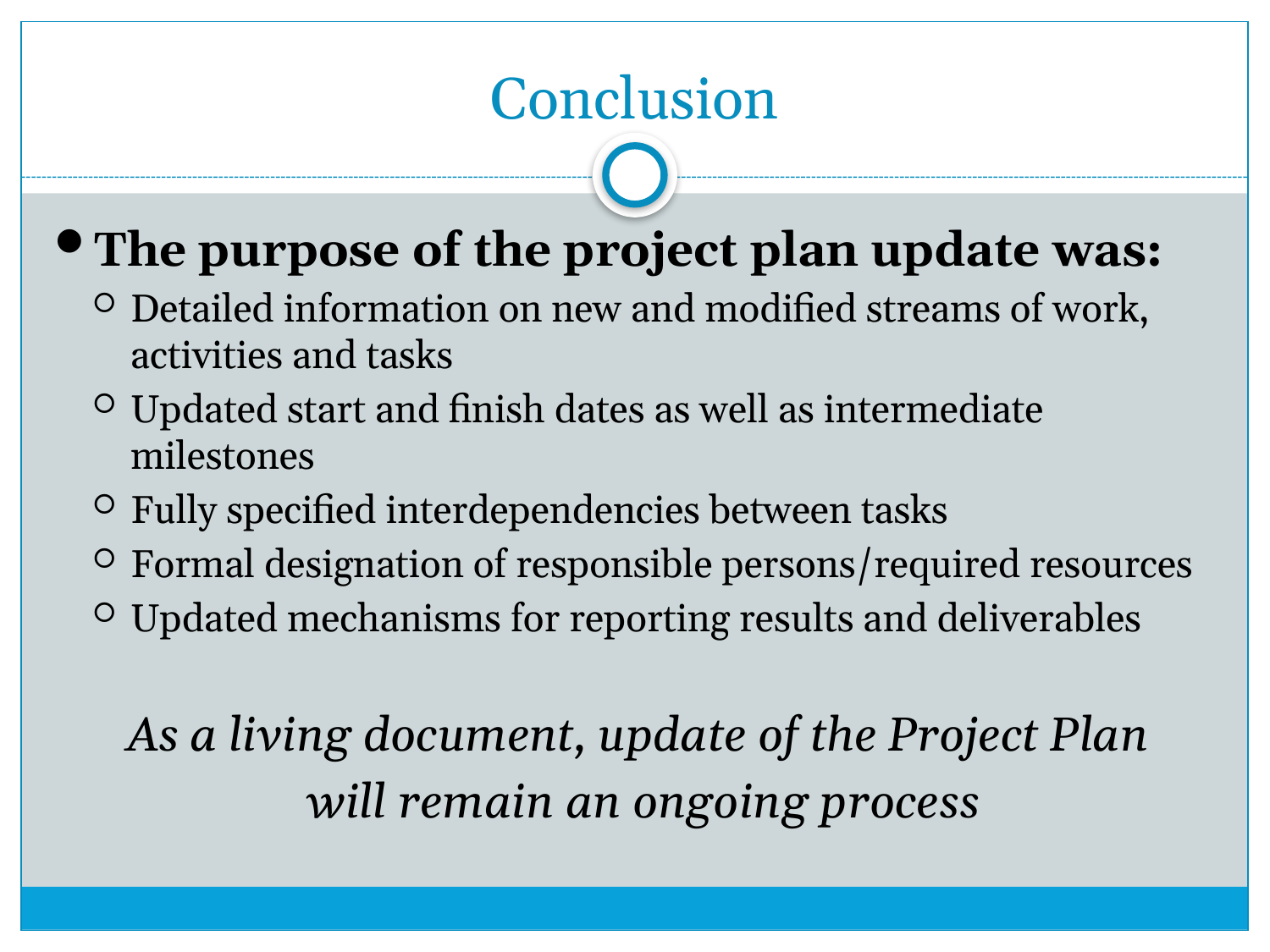

# Conclusion
The purpose of the project plan update was:
Detailed information on new and modified streams of work, activities and tasks
Updated start and finish dates as well as intermediate milestones
Fully specified interdependencies between tasks
Formal designation of responsible persons/required resources
Updated mechanisms for reporting results and deliverables

As a living document, update of the Project Plan
will remain an ongoing process